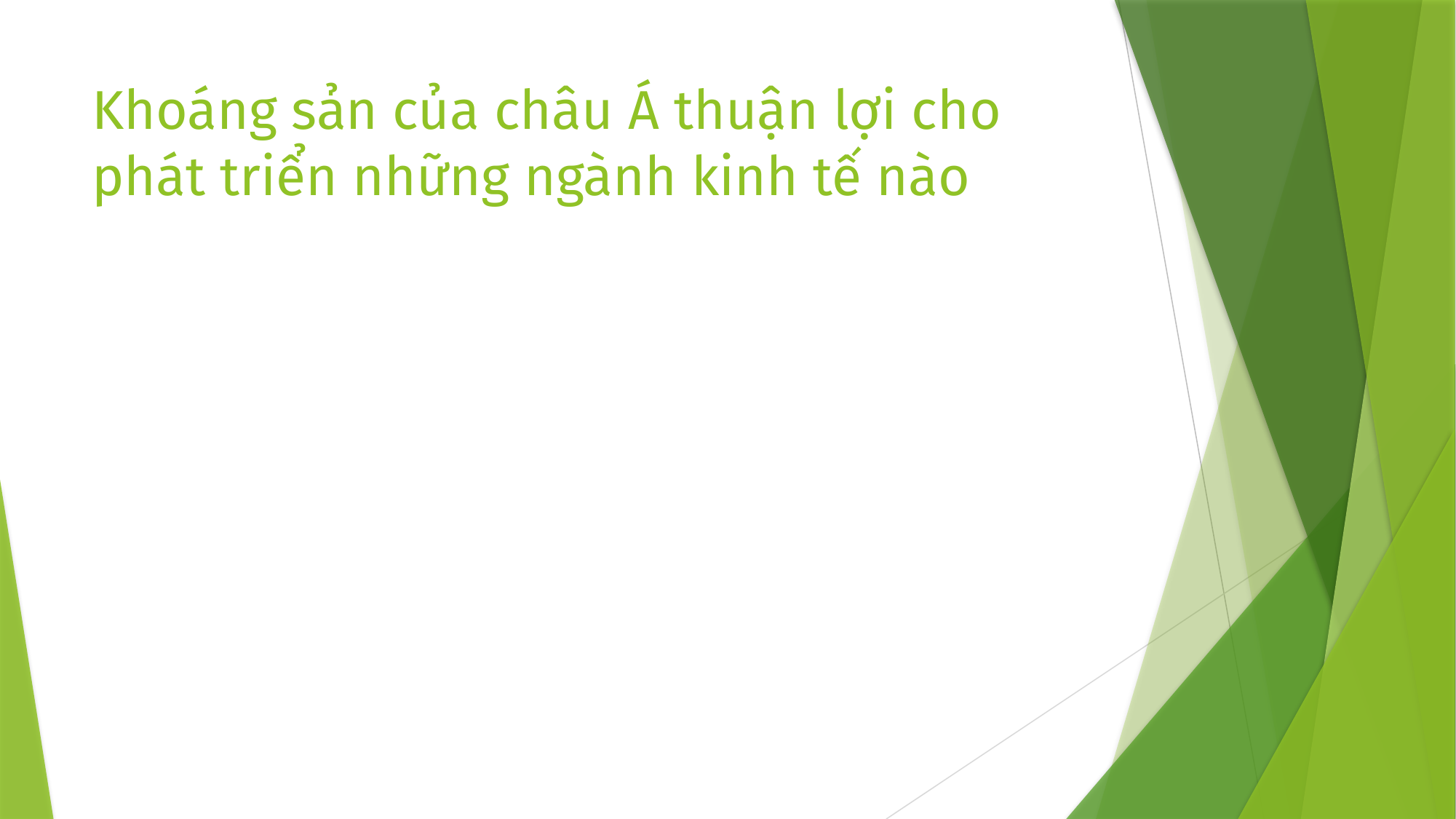

# Khoáng sản của châu Á thuận lợi cho phát triển những ngành kinh tế nào